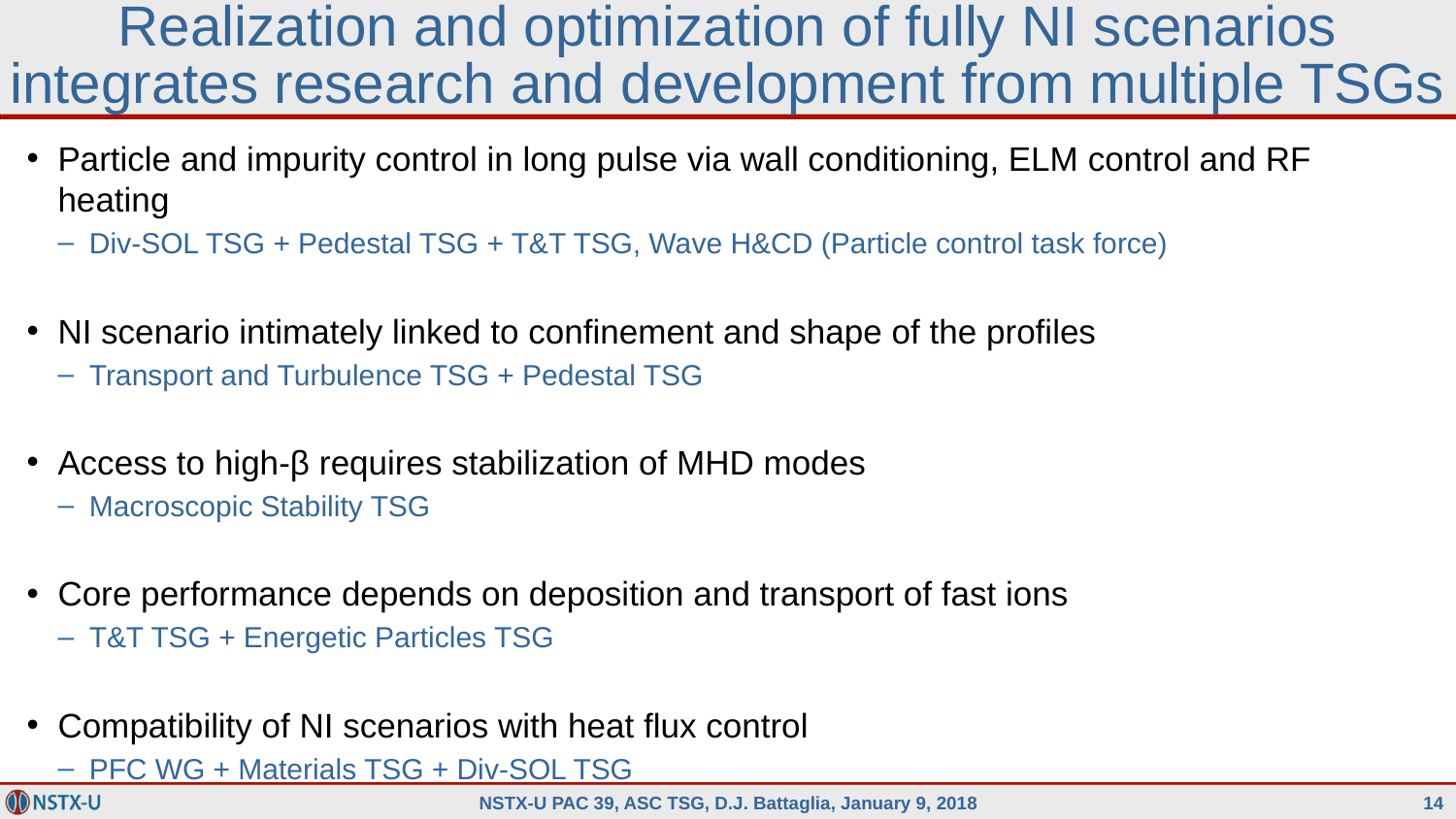

# Realization and optimization of fully NI scenarios integrates research and development from multiple TSGs
Particle and impurity control in long pulse via wall conditioning, ELM control and RF heating
Div-SOL TSG + Pedestal TSG + T&T TSG, Wave H&CD (Particle control task force)

NI scenario intimately linked to confinement and shape of the profiles
Transport and Turbulence TSG + Pedestal TSG

Access to high-β requires stabilization of MHD modes
Macroscopic Stability TSG

Core performance depends on deposition and transport of fast ions
T&T TSG + Energetic Particles TSG

Compatibility of NI scenarios with heat flux control
PFC WG + Materials TSG + Div-SOL TSG